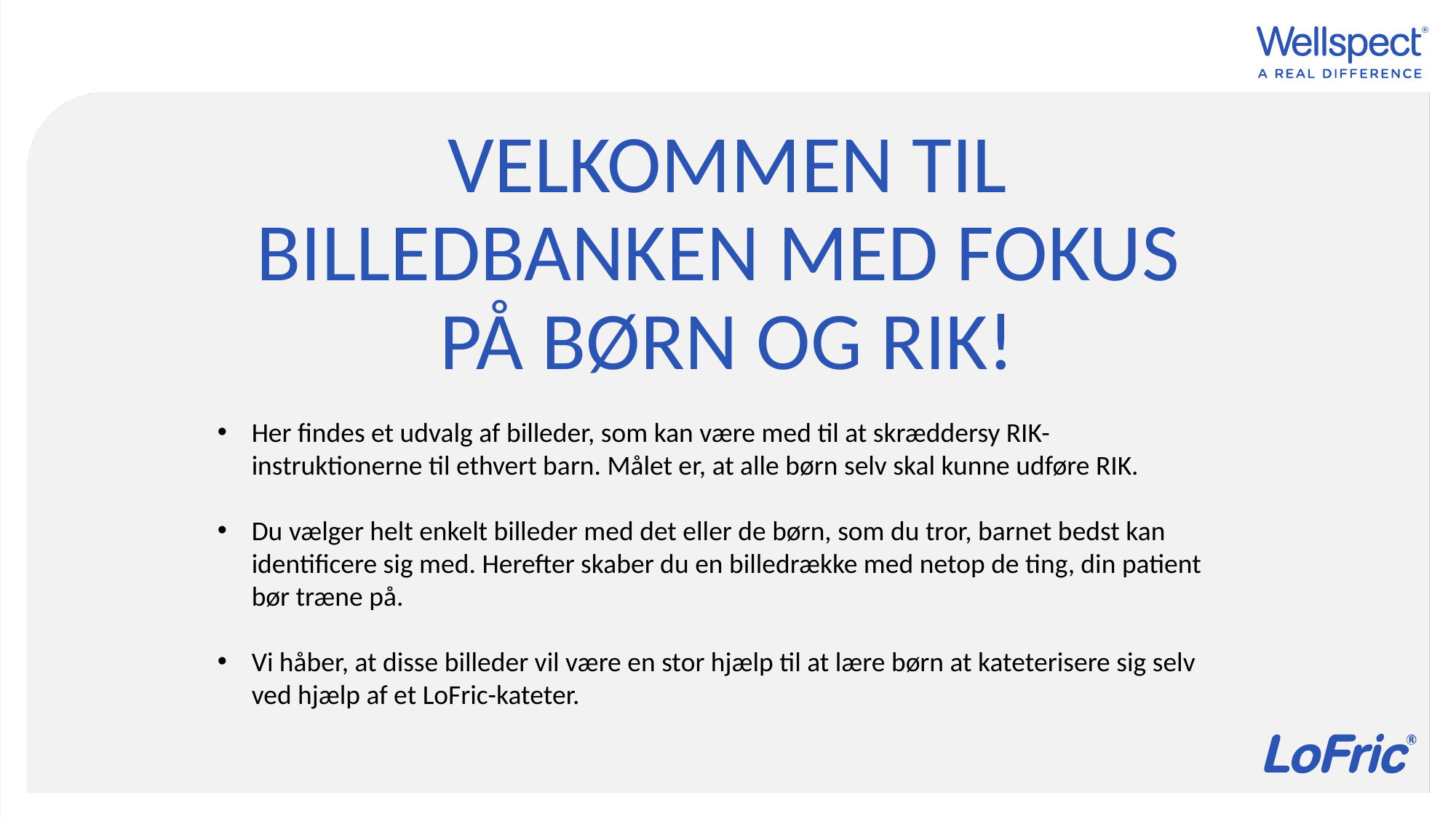

# Velkommen til billedbanken med fokus på børn og RIK!
Her findes et udvalg af billeder, som kan være med til at skræddersy RIK-instruktionerne til ethvert barn. Målet er, at alle børn selv skal kunne udføre RIK.

Du vælger helt enkelt billeder med det eller de børn, som du tror, barnet bedst kan identificere sig med. Herefter skaber du en billedrække med netop de ting, din patient bør træne på.

Vi håber, at disse billeder vil være en stor hjælp til at lære børn at kateterisere sig selv ved hjælp af et LoFric-kateter.